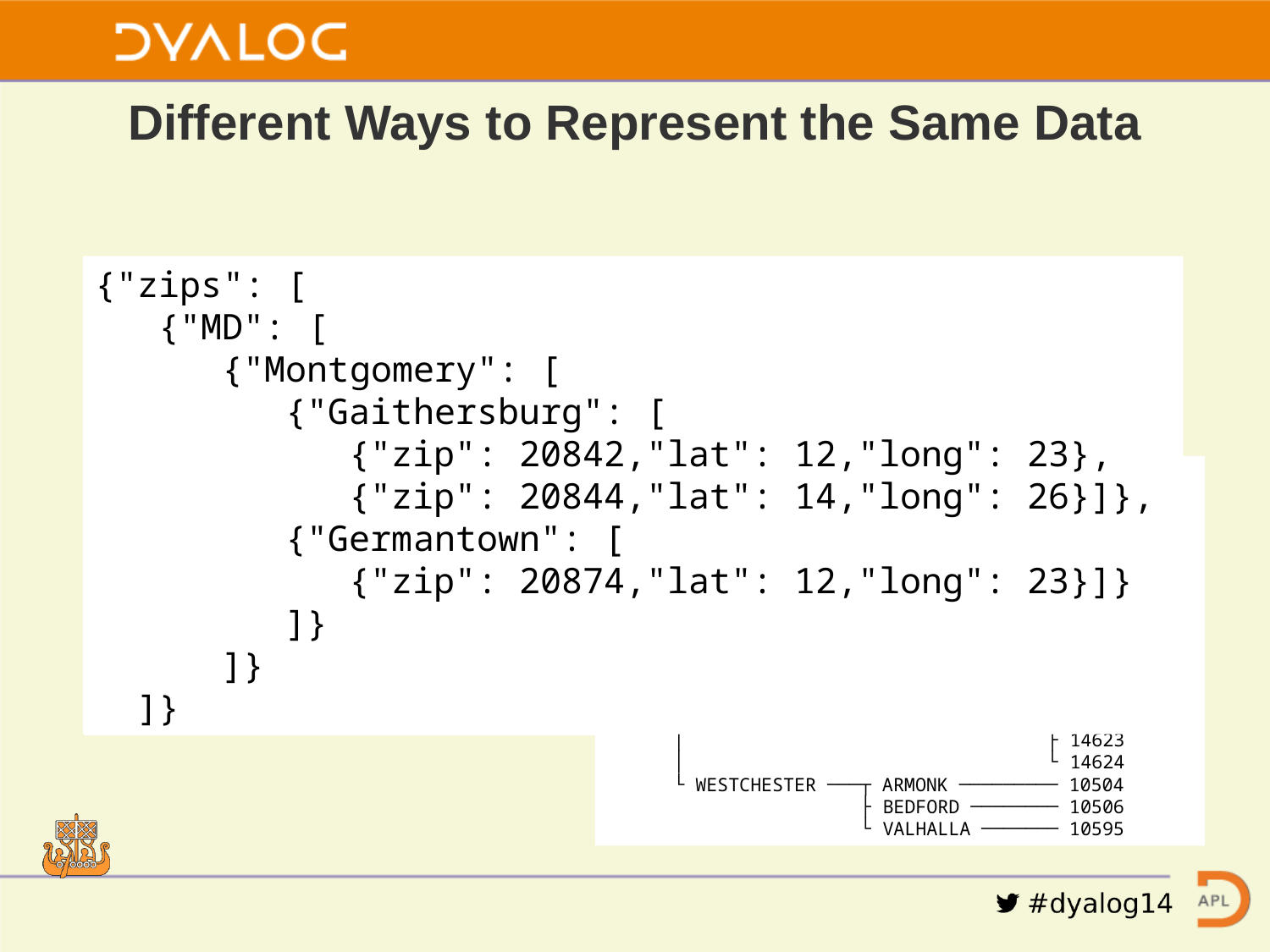

# Different Ways to Represent the Same Data
Tabular
RDB, Spreadsheet, Table (Word, HTML, etc), XML
Hierarchical
XML, JSON
{"zips": [
   {"MD": [
      {"Montgomery": [
         {"Gaithersburg": [
            {"zip": 20842,"lat": 12,"long": 23},
            {"zip": 20844,"lat": 14,"long": 26}]},
         {"Germantown": [
            {"zip": 20874,"lat": 12,"long": 23}]}
         ]}
      ]}
  ]}
| Zipcode | Latitude | Longitude | City | StateAbbr | County | LocationText |
| --- | --- | --- | --- | --- | --- | --- |
| 62245 | 38.554515 | -89.563107 | GERMANTOWN | IL | CLINTON | Germantown, IL |
| 41044 | 38.63785 | -83.966512 | GERMANTOWN | KY | BRACKEN | Germantown, KY |
| 20874 | 39.169859 | -77.275645 | GERMANTOWN | MD | MONTGOMERY | Germantown, MD |
| 20875 | 39.1791 | -77.273 | GERMANTOWN | MD | MONTGOMERY | Germantown, MD |
| 20876 | 39.191769 | -77.243299 | GERMANTOWN | MD | MONTGOMERY | Germantown, MD |
| 12526 | 42.123977 | -73.861999 | GERMANTOWN | NY | COLUMBIA | Germantown, NY |
| 45327 | 39.628806 | -84.378734 | GERMANTOWN | OH | MONTGOMERY | Germantown, OH |
| 38138 | 35.088885 | -89.806773 | GERMANTOWN | TN | SHELBY | Germantown, TN |
| 38139 | 35.087468 | -89.761502 | GERMANTOWN | TN | SHELBY | Germantown, TN |
| 38183 | 35.0962 | -89.804 | GERMANTOWN | TN | SHELBY | Germantown, TN |
| 53022 | 43.219155 | -88.120435 | GERMANTOWN | WI | WASHINGTON | Germantown, WI |
 STATE  COUNTY           CITY             ZIPCODE
┌ MD ─┬ MONTGOMERY ────┬ GAITHERSBURG ──┬ 20842
│     │                │                ├ 20844
│     │                │                └ 20846
│     │                └ GERMANTOWN ────┬ 20874
│     │                                 └ 20879
│     └ PRINCE GEORGES ┬ BELTSVILLE ────┬ 20704
│                      │                └ 20705
│                      └ OXON HILL ────── 20723
└ NY ─┬ MONROE ────────┬ HENRIETTA ────── 14467
      │                └ ROCHESTER ─────┬ 14612
      │                                 ├ 14623
      │                                 └ 14624
      └ WESTCHESTER ───┬ ARMONK ───────── 10504
                       ├ BEDFORD ──────── 10506
                       └ VALHALLA ─────── 10595